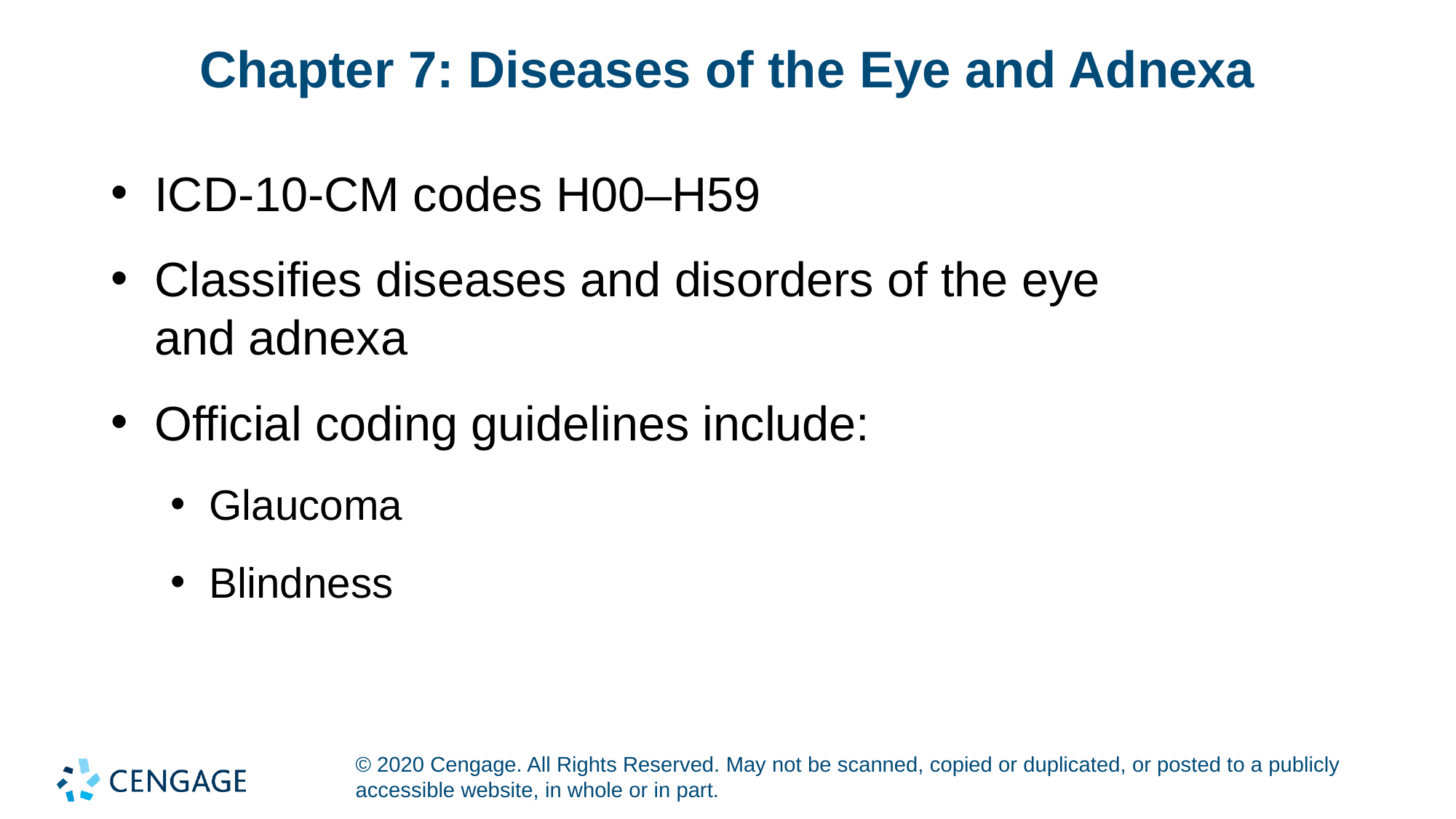

# Chapter 7: Diseases of the Eye and Adnexa
ICD-10-CM codes H00–H59
Classifies diseases and disorders of the eye
and adnexa
Official coding guidelines include:
Glaucoma
Blindness